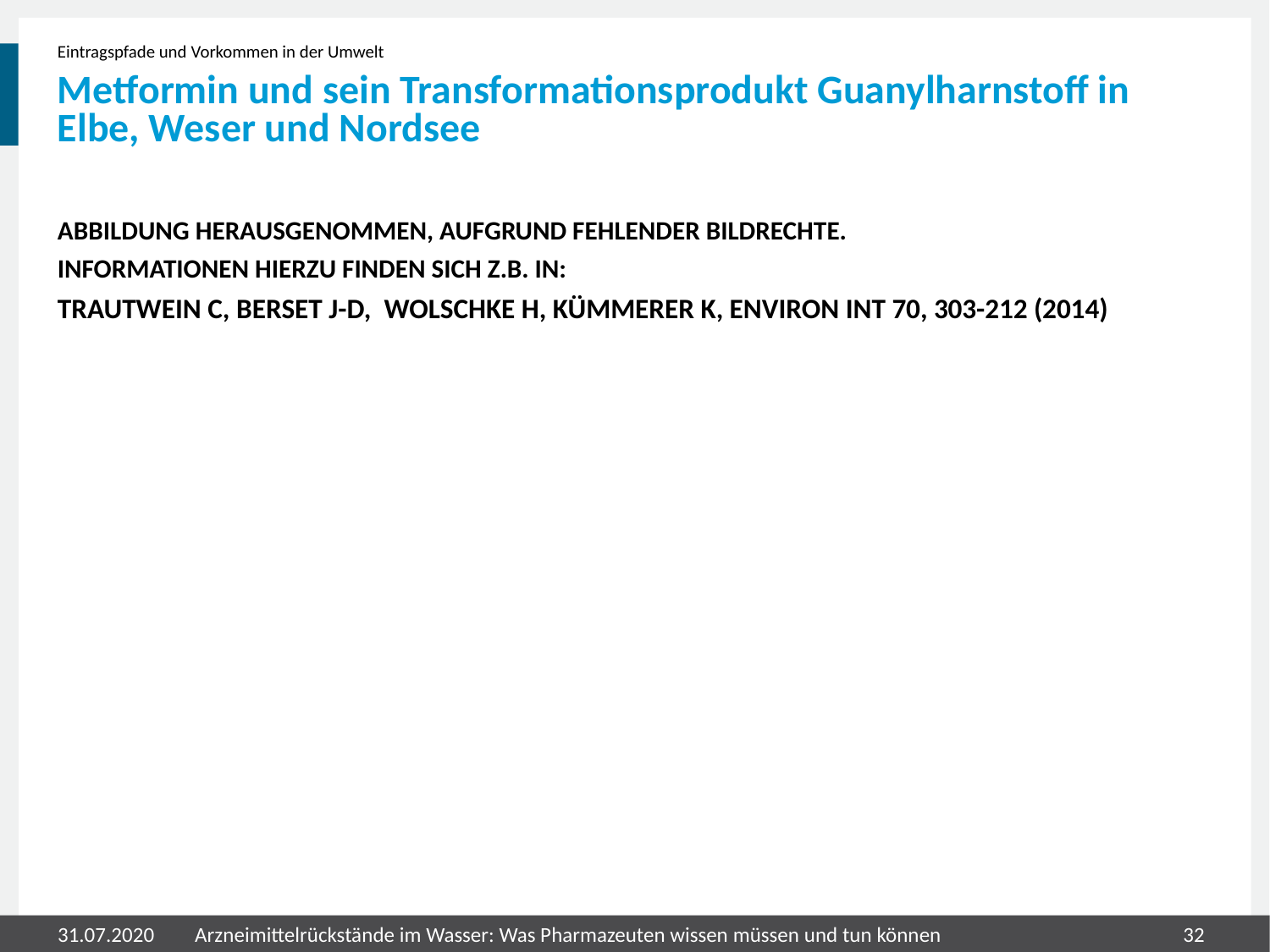

Eintragspfade und Vorkommen in der Umwelt

# Metformin und sein Transformationsprodukt Guanylharnstoff in Elbe, Weser und Nordsee
Abbildung herausgenommen, aufgrund fehlender Bildrechte.
Informationen hierzu finden sich z.B. in:
Trautwein C, Berset J-D,  Wolschke H, Kümmerer K, Environ Int 70, 303-212 (2014)

31.07.2020
Arzneimittelrückstände im Wasser: Was Pharmazeuten wissen müssen und tun können
32